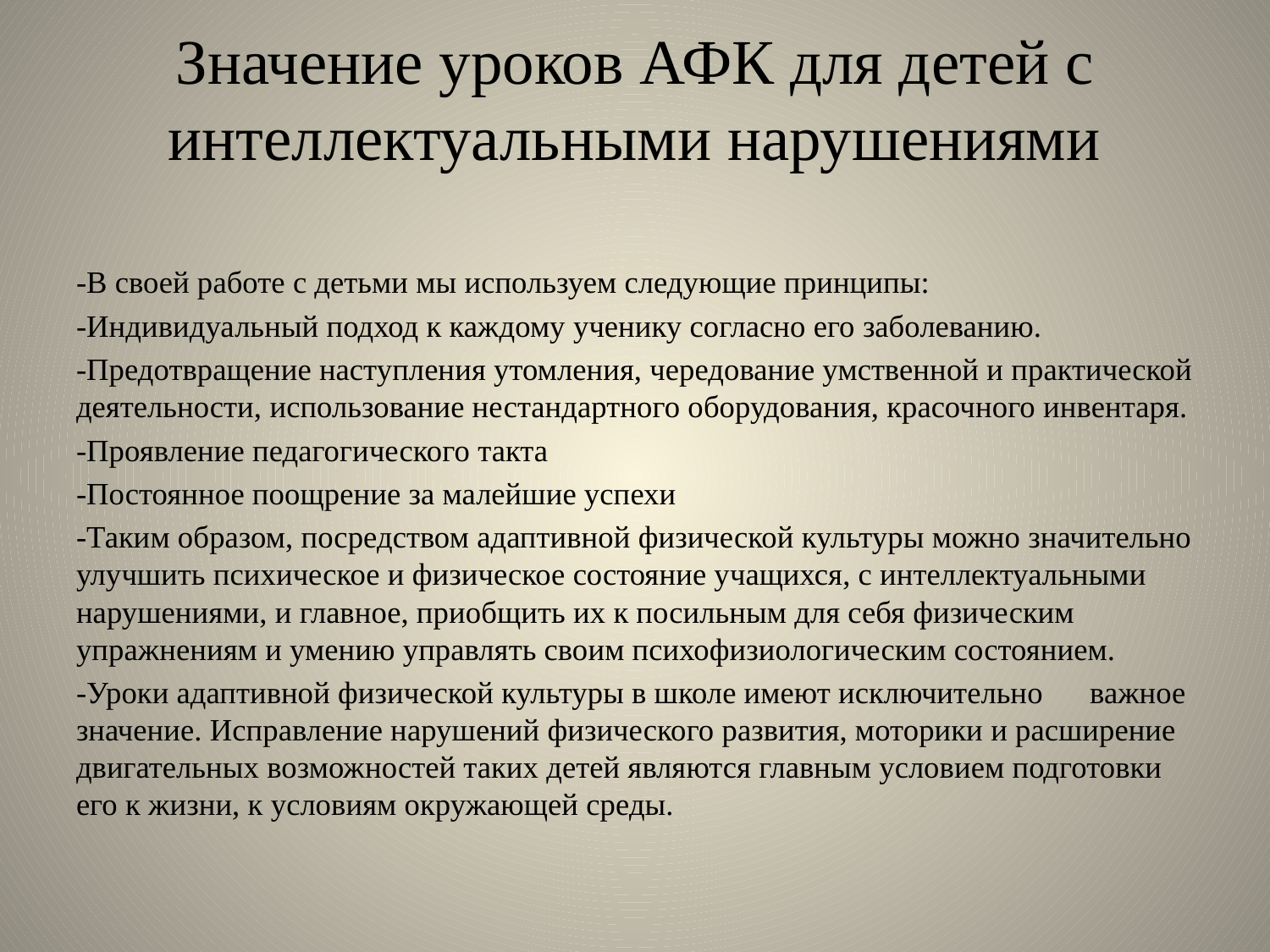

# Значение уроков АФК для детей с интеллектуальными нарушениями
-В своей работе с детьми мы используем следующие принципы:
-Индивидуальный подход к каждому ученику согласно его заболеванию.
-Предотвращение наступления утомления, чередование умственной и практической деятельности, использование нестандартного оборудования, красочного инвентаря.
-Проявление педагогического такта
-Постоянное поощрение за малейшие успехи
-Таким образом, посредством адаптивной физической культуры можно значительно улучшить психическое и физическое состояние учащихся, с интеллектуальными  нарушениями, и главное, приобщить их к посильным для себя физическим упражнениям и умению управлять своим психофизиологическим состоянием.
-Уроки адаптивной физической культуры в школе имеют исключительно      важное значение. Исправление нарушений физического развития, моторики и расширение двигательных возможностей таких детей являются главным условием подготовки его к жизни, к условиям окружающей среды.